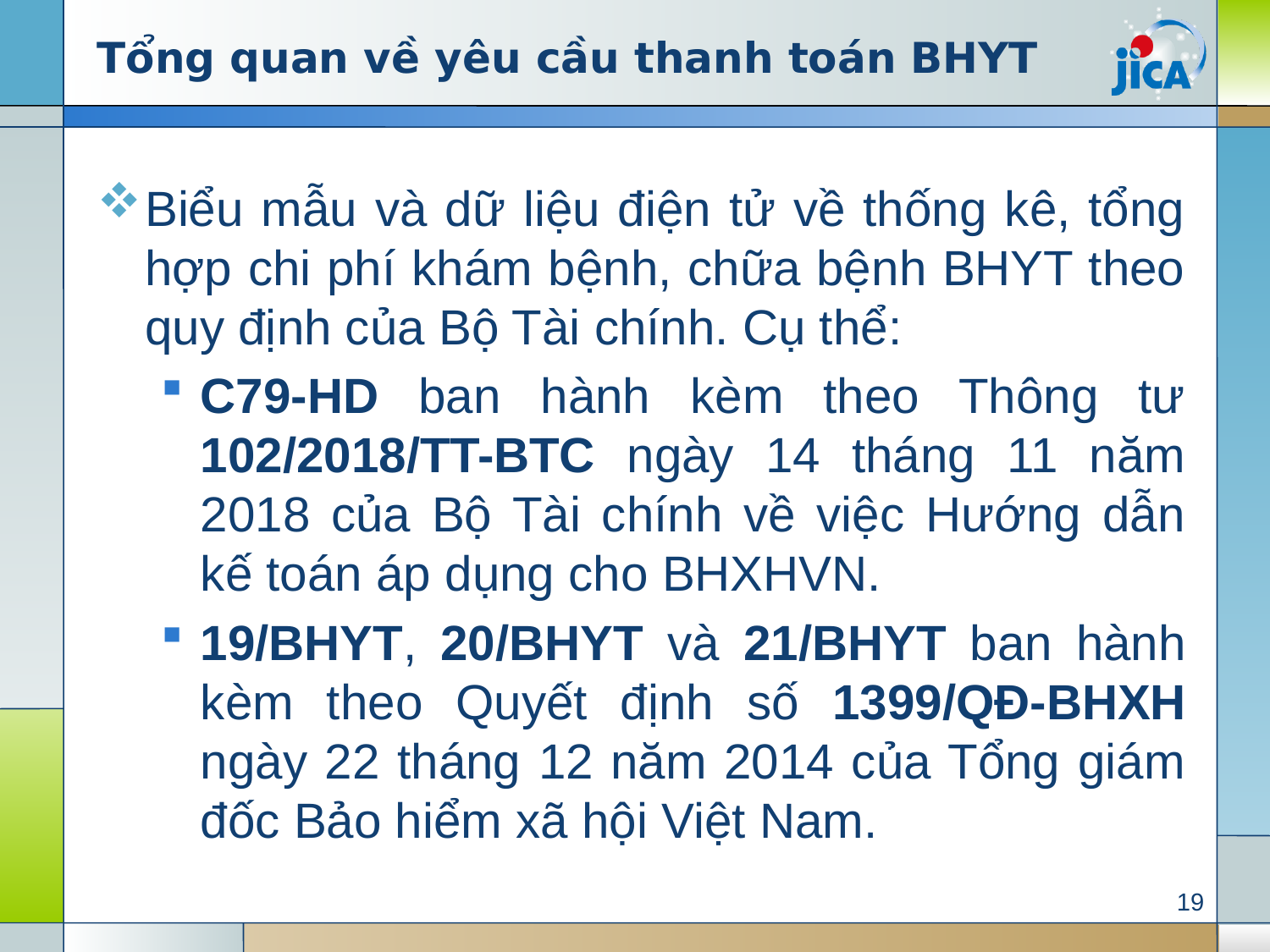

Tổng quan về yêu cầu thanh toán BHYT
#
Biểu mẫu và dữ liệu điện tử về thống kê, tổng hợp chi phí khám bệnh, chữa bệnh BHYT theo quy định của Bộ Tài chính. Cụ thể:
C79-HD ban hành kèm theo Thông tư 102/2018/TT-BTC ngày 14 tháng 11 năm 2018 của Bộ Tài chính về việc Hướng dẫn kế toán áp dụng cho BHXHVN.
19/BHYT, 20/BHYT và 21/BHYT ban hành kèm theo Quyết định số 1399/QĐ-BHXH ngày 22 tháng 12 năm 2014 của Tổng giám đốc Bảo hiểm xã hội Việt Nam.

19